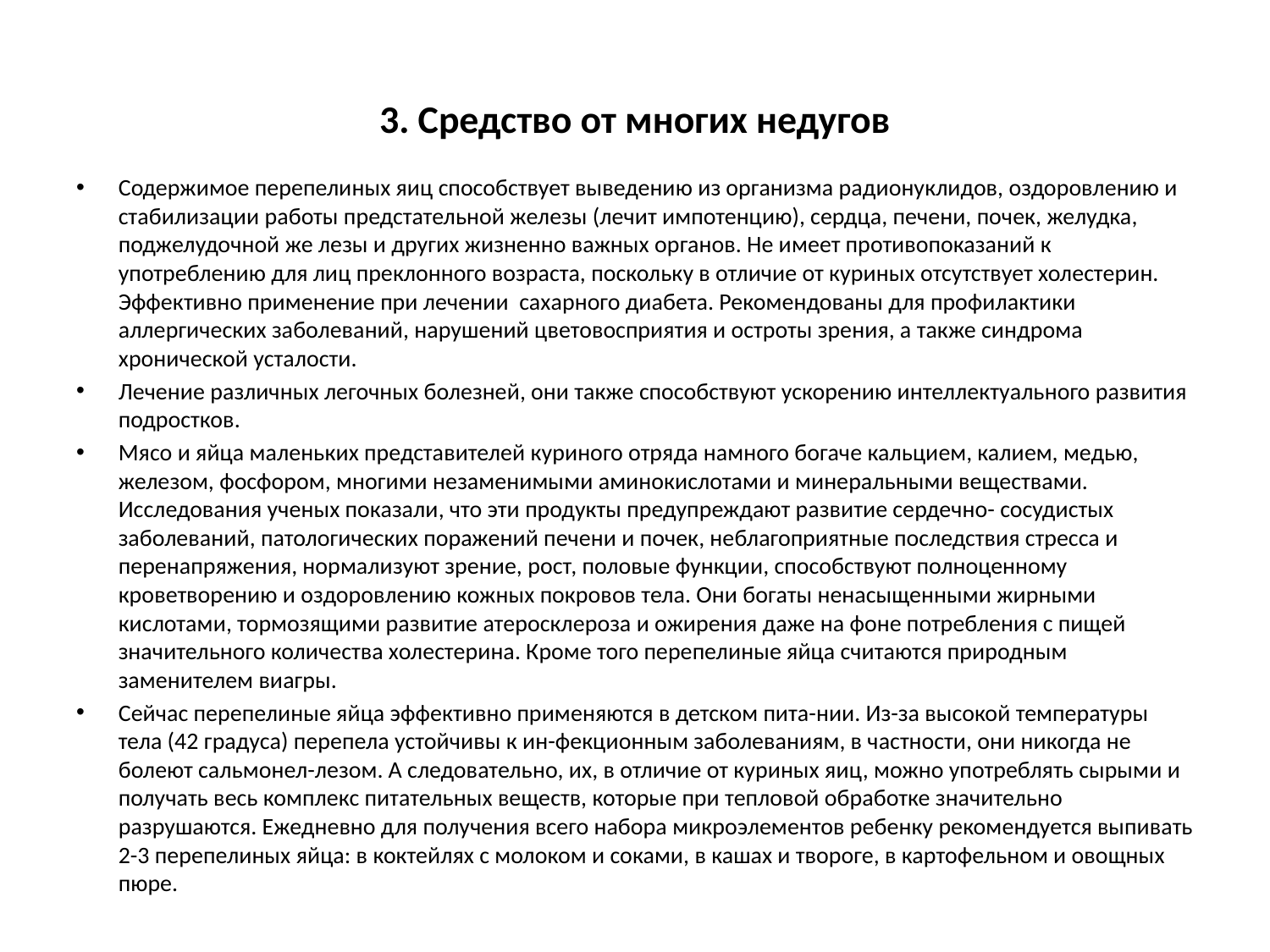

# 3. Средство от многих недугов
Содержимое перепелиных яиц способствует выведению из организма радионуклидов, оздоровлению и стабилизации работы предстательной железы (лечит импотенцию), сердца, печени, почек, желудка, поджелудочной же лезы и других жизненно важных органов. Не имеет противопоказаний к употреблению для лиц преклонного возраста, поскольку в отличие от куриных отсутствует холестерин. Эффективно применение при лечении  сахарного диабета. Рекомендованы для профилактики аллергических заболеваний, нарушений цветовосприятия и остроты зрения, а также синдрома хронической усталости.
Лечение различных легочных болезней, они также способствуют ускорению интеллектуального развития подростков.
Мясо и яйца маленьких представителей куриного отряда намного богаче кальцием, калием, медью, железом, фосфором, многими незаменимыми аминокислотами и минеральными веществами. Исследования ученых показали, что эти продукты предупреждают развитие сердечно- сосудистых заболеваний, патологических поражений печени и почек, неблагоприятные последствия стресса и перенапряжения, нормализуют зрение, рост, половые функции, способствуют полноценному кроветворению и оздоровлению кожных покровов тела. Они богаты ненасыщенными жирными кислотами, тормозящими развитие атеросклероза и ожирения даже на фоне потребления с пищей значительного количества холестерина. Кроме того перепелиные яйца считаются природным заменителем виагры.
Сейчас перепелиные яйца эффективно применяются в детском пита-нии. Из-за высокой температуры тела (42 градуса) перепела устойчивы к ин-фекционным заболеваниям, в частности, они никогда не болеют сальмонел-лезом. А следовательно, их, в отличие от куриных яиц, можно употреблять сырыми и получать весь комплекс питательных веществ, которые при тепловой обработке значительно разрушаются. Ежедневно для получения всего набора микроэлементов ребенку рекомендуется выпивать 2-3 перепелиных яйца: в коктейлях с молоком и соками, в кашах и твороге, в картофельном и овощных пюре.